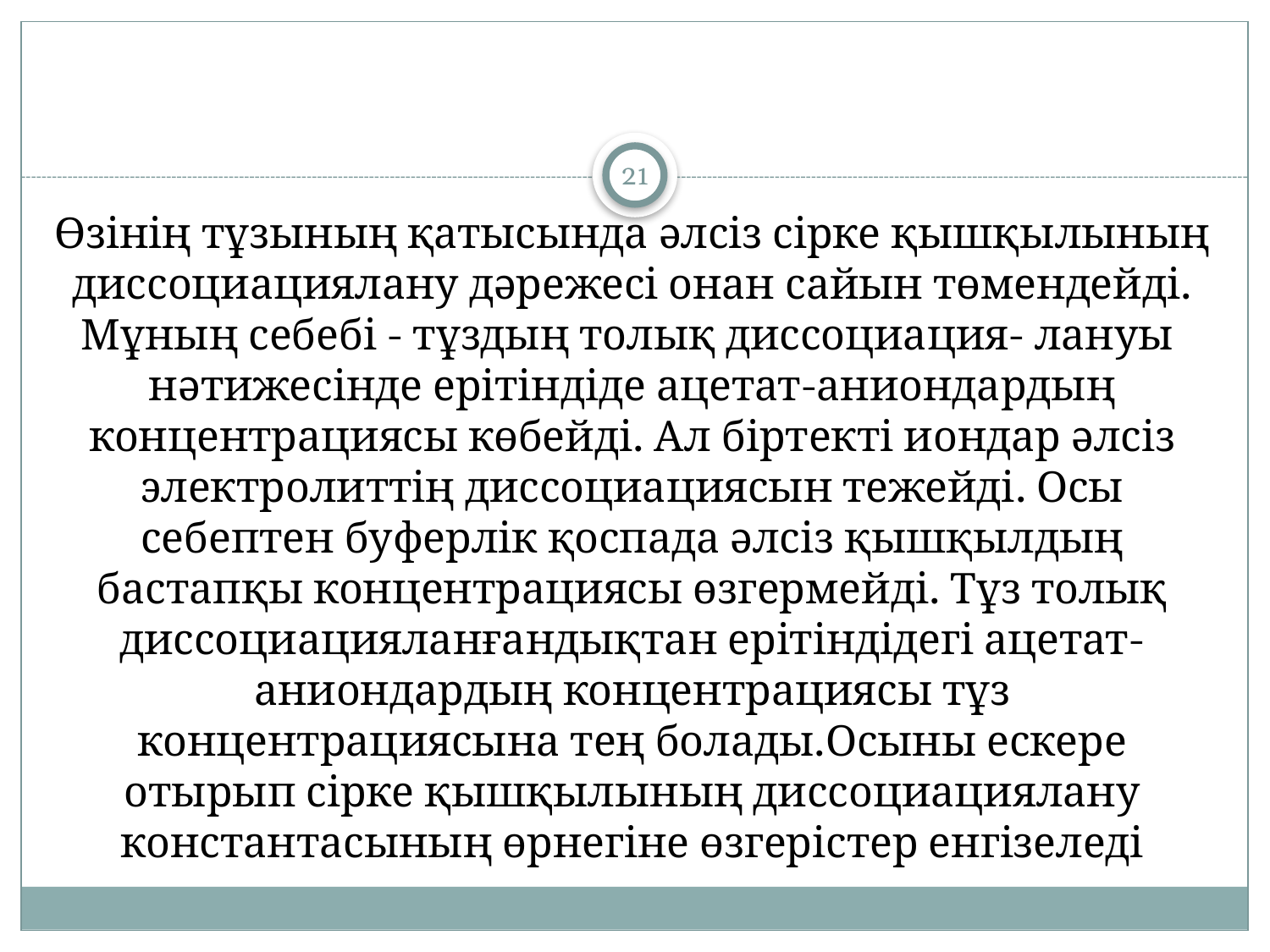

21
# Өзінің тұзының қатысында әлсіз сірке қышқылының диссоциациялану дәрежесі онан сайын төмендейді. Мұның себебі - тұздың толық диссоциация- лануы  нәтижесінде ерітіндіде ацетат-аниондардың концентрациясы көбейді. Ал біртекті иондар әлсіз электролиттің диссоциациясын тежейді. Осы себептен буферлік қоспада әлсіз қышқылдың бастапқы концентрациясы өзгермейді. Тұз толық диссоциацияланғандықтан ерітіндідегі ацетат-аниондардың концентрациясы тұз концентрациясына тең болады.Осыны ескере отырып сірке қышқылының диссоциациялану константасының өрнегіне өзгерістер енгізеледі